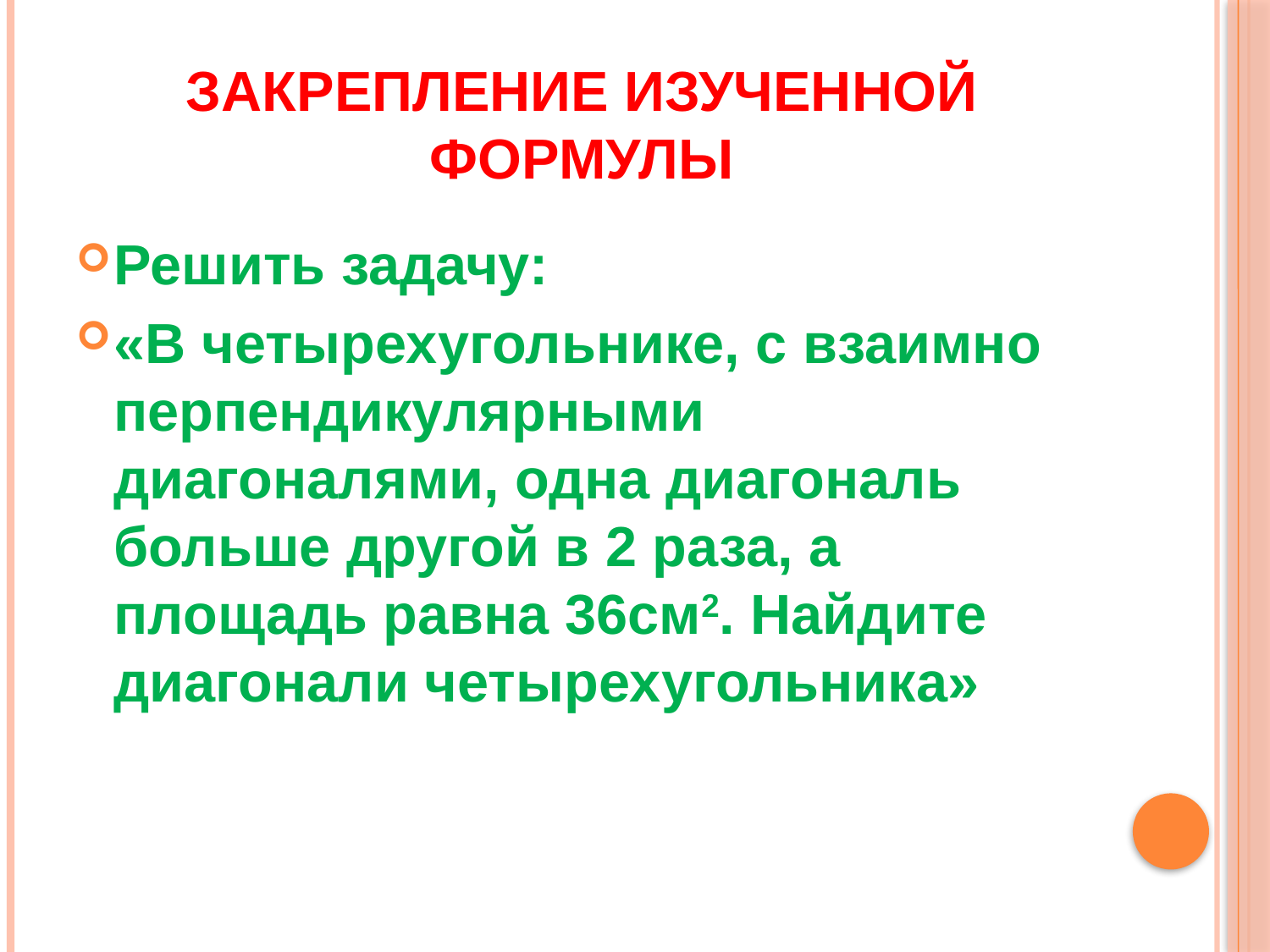

# Закрепление изученной формулы
Решить задачу:
«В четырехугольнике, с взаимно перпендикулярными диагоналями, одна диагональ больше другой в 2 раза, а площадь равна 36см2. Найдите диагонали четырехугольника»